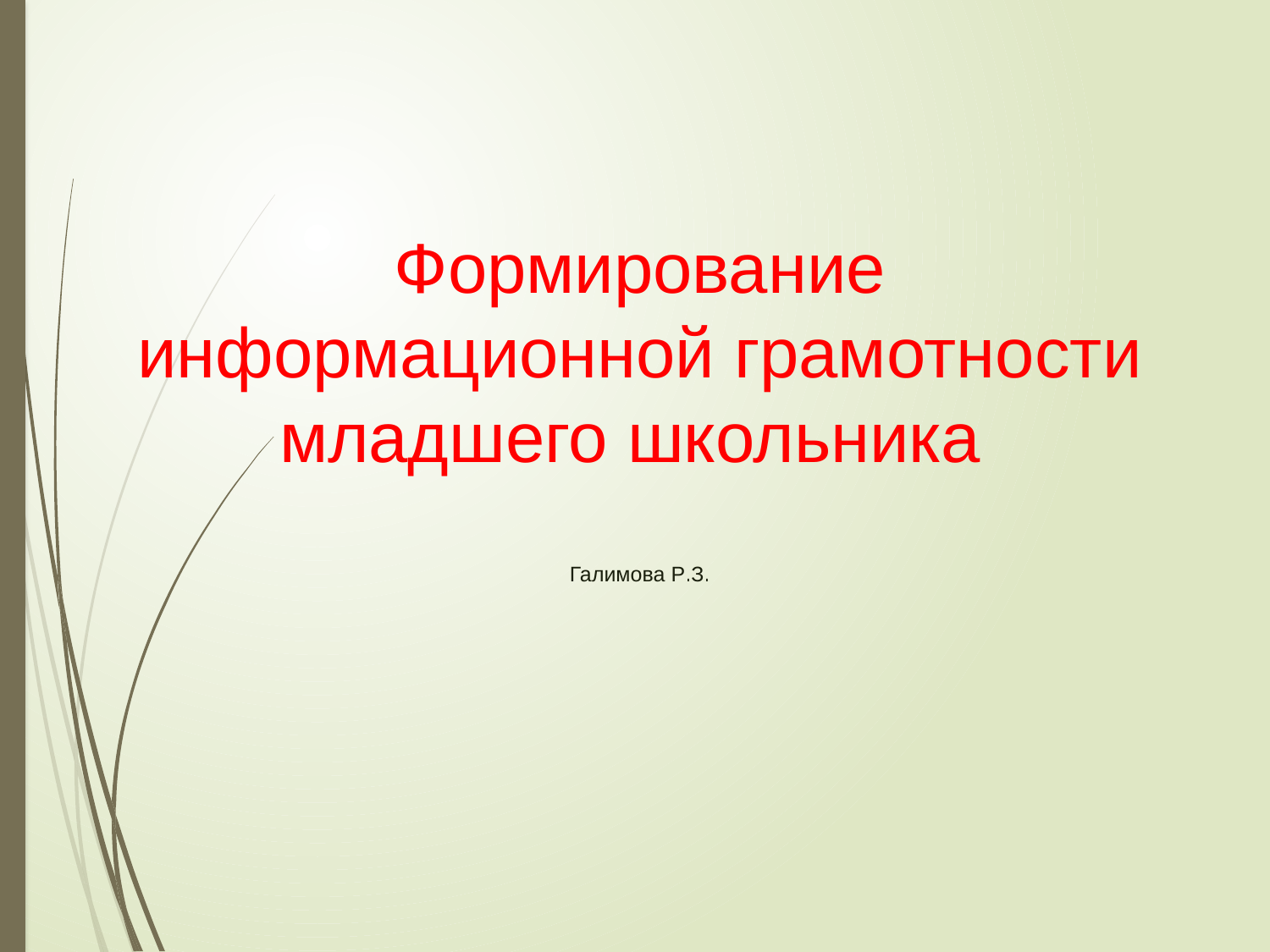

# Формирование информационной грамотности младшего школьника Галимова Р.З.